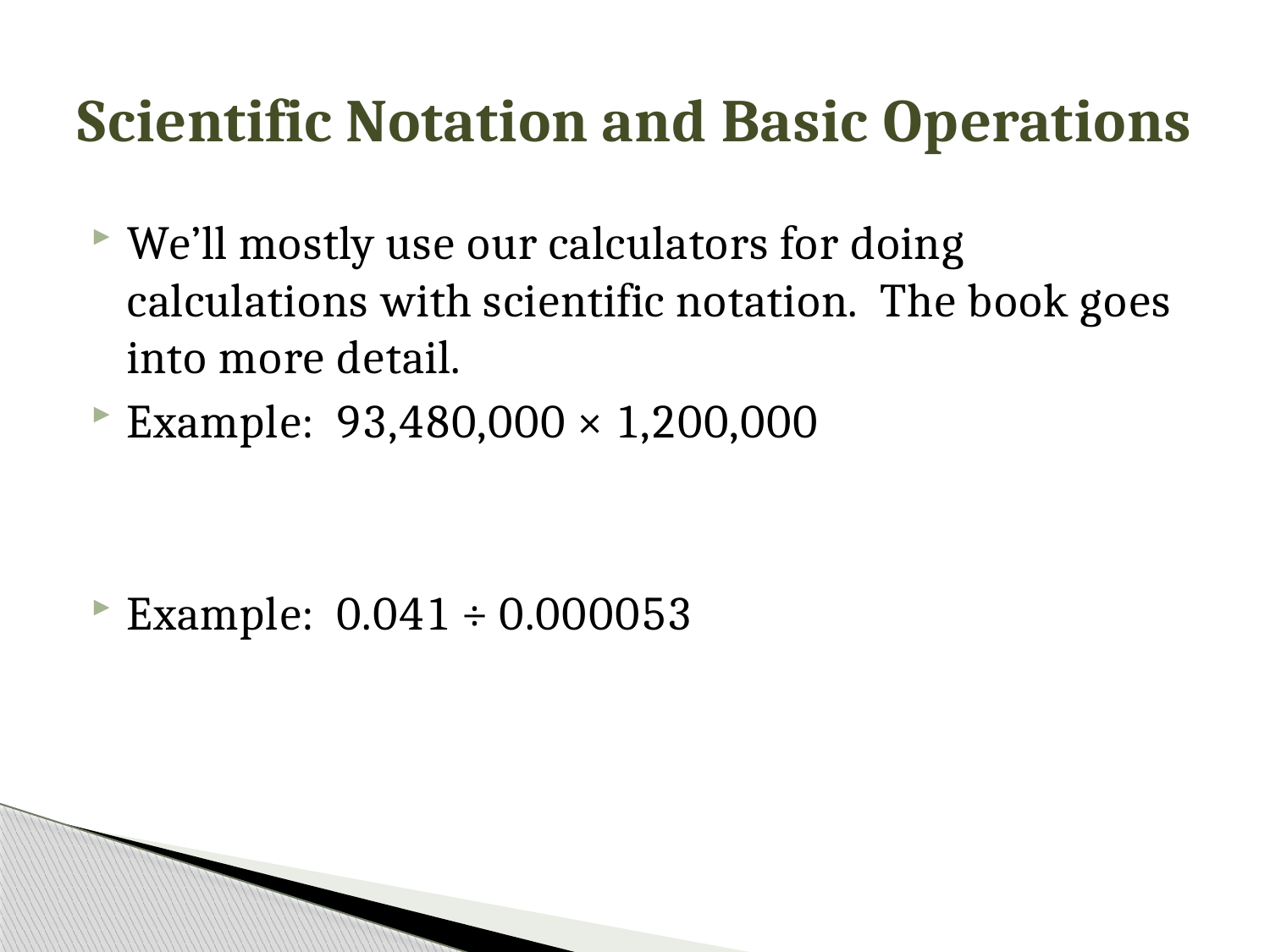

# Scientific Notation and Basic Operations
We’ll mostly use our calculators for doing calculations with scientific notation.  The book goes into more detail.
Example:  93,480,000 × 1,200,000

Example:  0.041 ÷ 0.000053